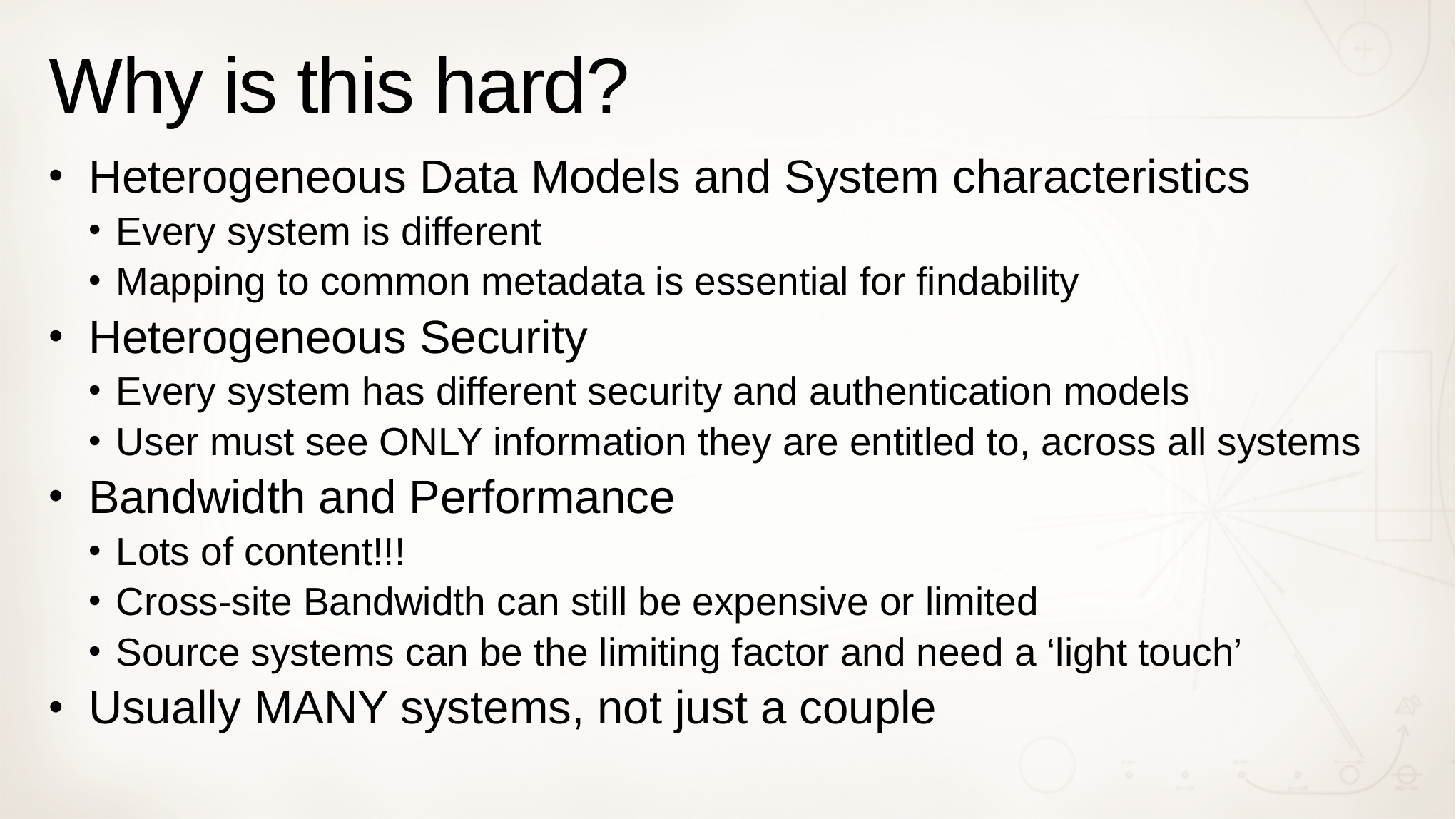

# Why is this hard?
Heterogeneous Data Models and System characteristics
Every system is different
Mapping to common metadata is essential for findability
Heterogeneous Security
Every system has different security and authentication models
User must see ONLY information they are entitled to, across all systems
Bandwidth and Performance
Lots of content!!!
Cross-site Bandwidth can still be expensive or limited
Source systems can be the limiting factor and need a ‘light touch’
Usually MANY systems, not just a couple